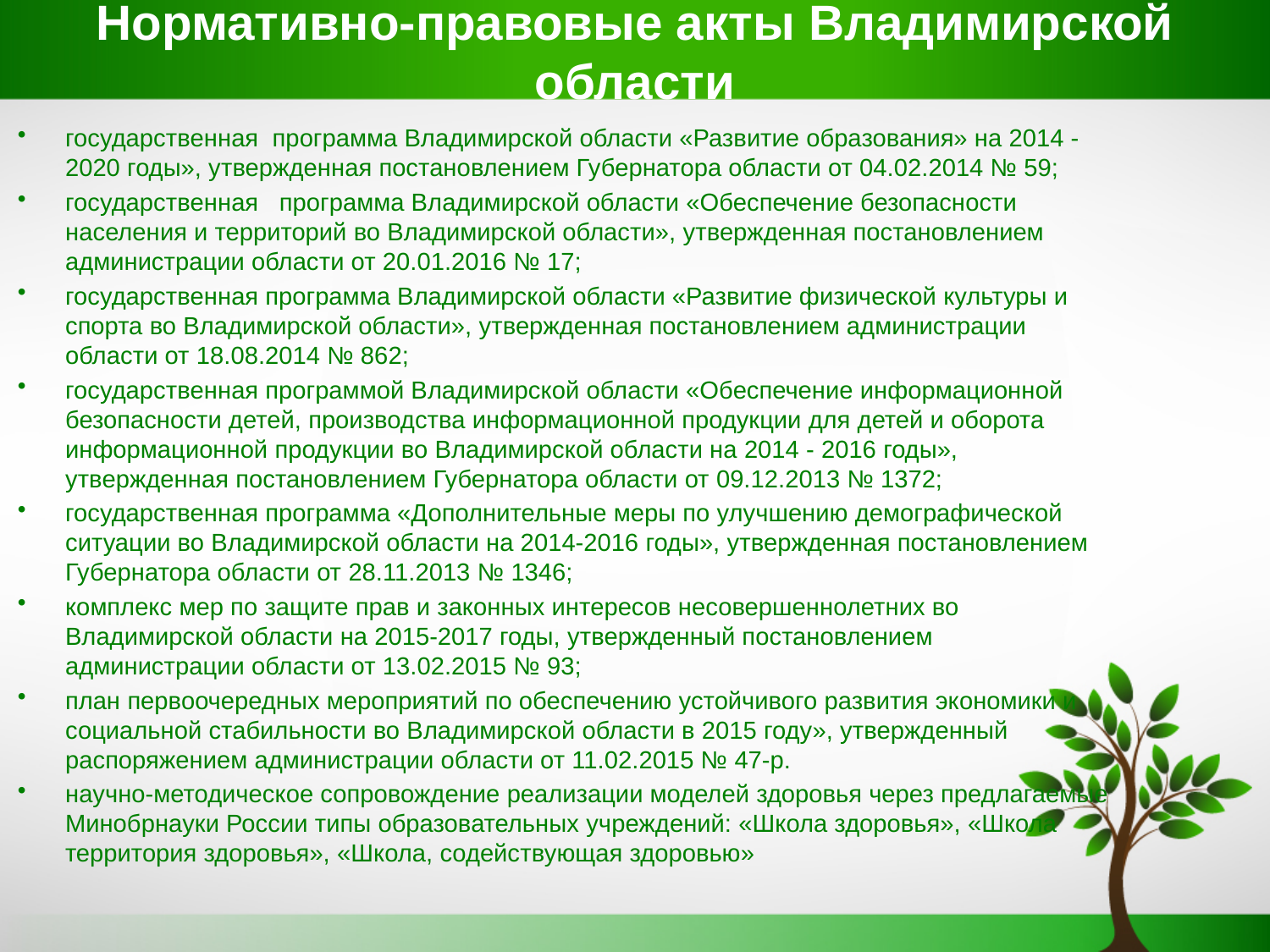

# Нормативно-правовые акты Владимирской области
государственная  программа Владимирской области «Развитие образования» на 2014 - 2020 годы», утвержденная постановлением Губернатора области от 04.02.2014 № 59;
государственная   программа Владимирской области «Обеспечение безопасности населения и территорий во Владимирской области», утвержденная постановлением администрации области от 20.01.2016 № 17;
государственная программа Владимирской области «Развитие физической культуры и спорта во Владимирской области», утвержденная постановлением администрации области от 18.08.2014 № 862;
государственная программой Владимирской области «Обеспечение информационной безопасности детей, производства информационной продукции для детей и оборота информационной продукции во Владимирской области на 2014 - 2016 годы», утвержденная постановлением Губернатора области от 09.12.2013 № 1372;
государственная программа «Дополнительные меры по улучшению демографической ситуации во Владимирской области на 2014-2016 годы», утвержденная постановлением Губернатора области от 28.11.2013 № 1346;
комплекс мер по защите прав и законных интересов несовершеннолетних во Владимирской области на 2015-2017 годы, утвержденный постановлением администрации области от 13.02.2015 № 93;
план первоочередных мероприятий по обеспечению устойчивого развития экономики и социальной стабильности во Владимирской области в 2015 году», утвержденный распоряжением администрации области от 11.02.2015 № 47-р.
научно-методическое сопровождение реализации моделей здоровья через предлагаемые Минобрнауки России типы образовательных учреждений: «Школа здоровья», «Школа  территория здоровья», «Школа, содействующая здоровью»